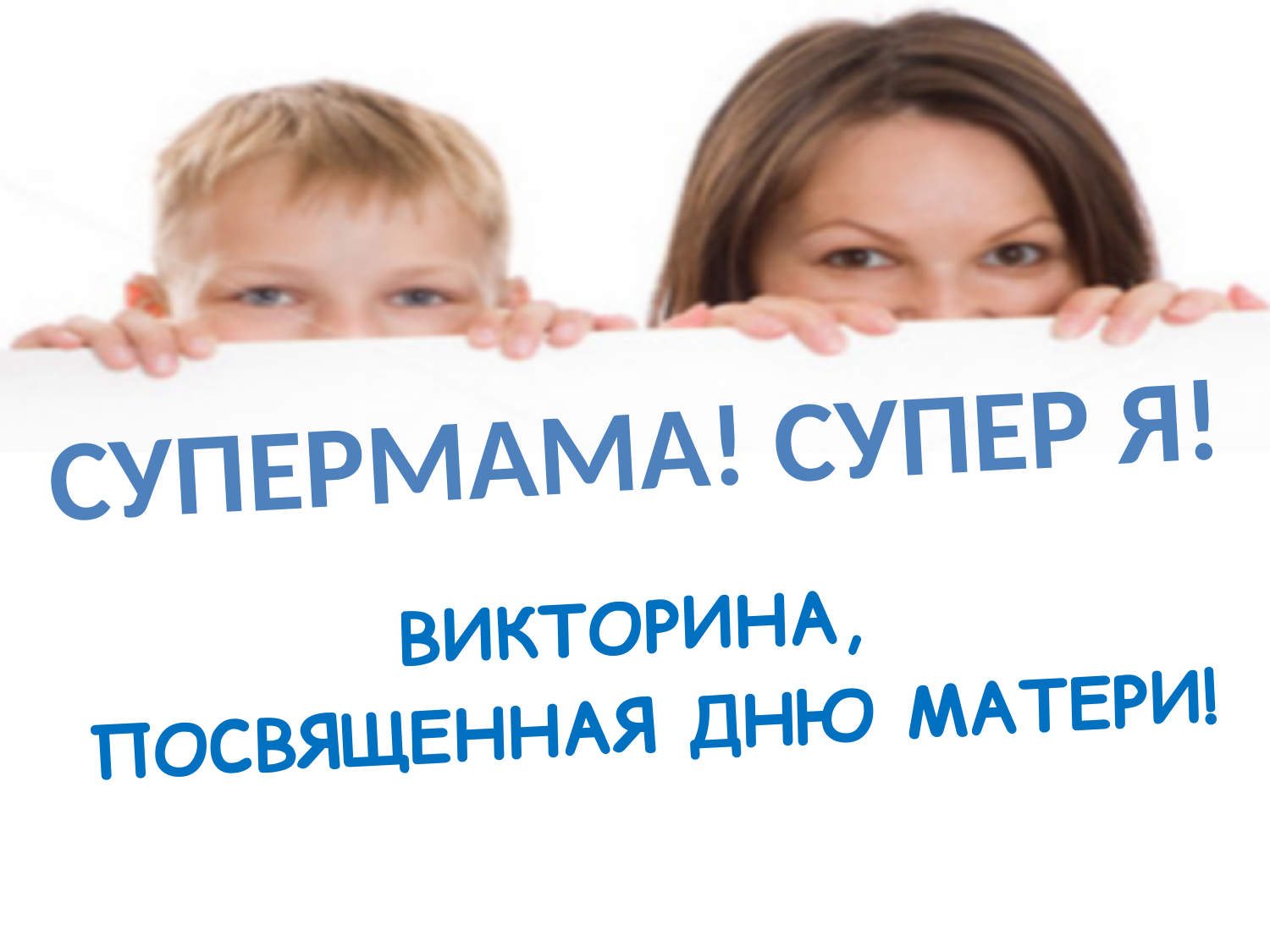

СУПЕРМАМА! СУПЕР Я!
ВИКТОРИНА,
ПОСВЯЩЕННАЯ ДНЮ МАТЕРИ!